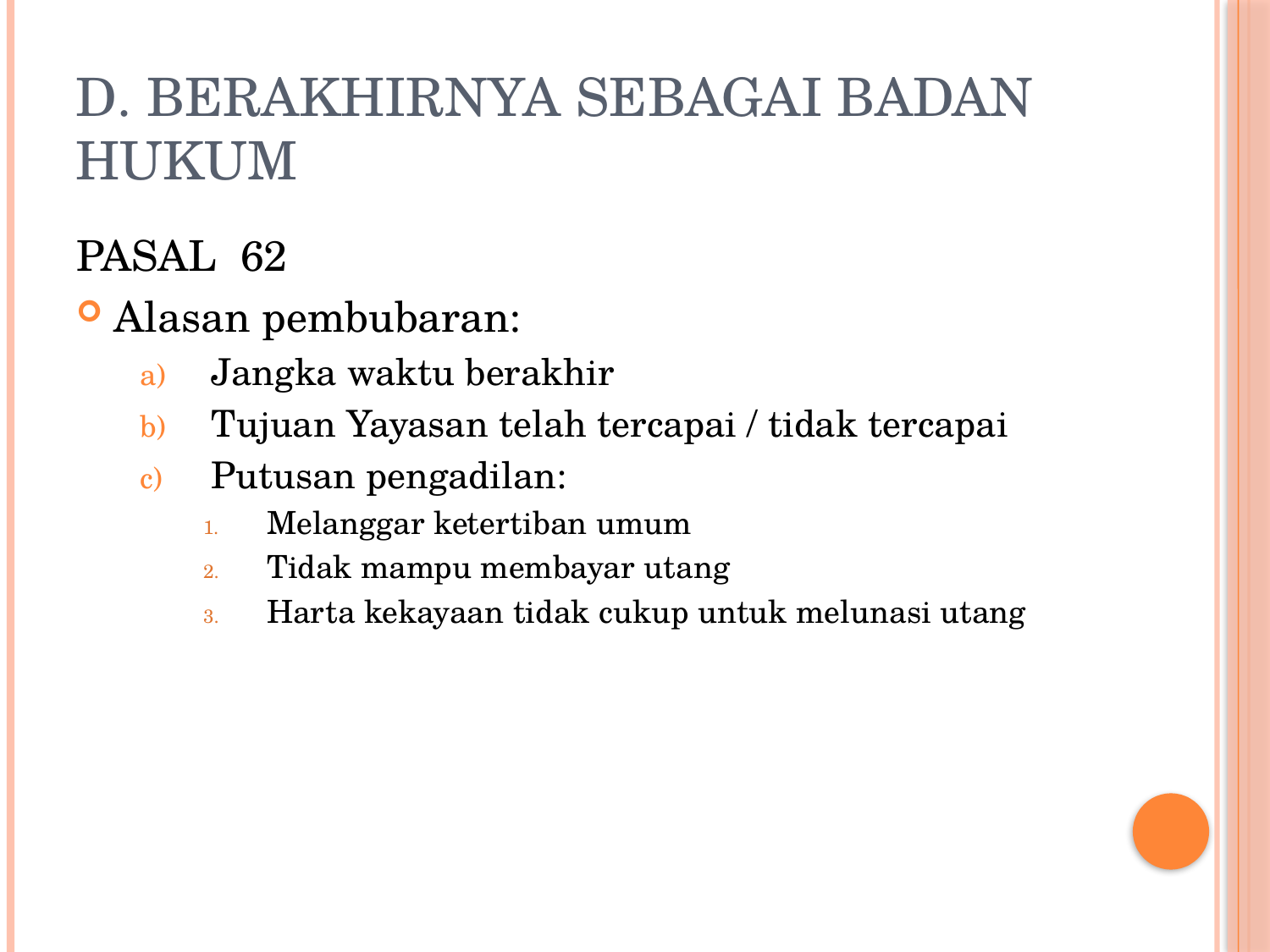

# D. Berakhirnya sebagai badan hukum
PASAL  62
Alasan pembubaran:
Jangka waktu berakhir
Tujuan Yayasan telah tercapai / tidak tercapai
Putusan pengadilan:
Melanggar ketertiban umum
Tidak mampu membayar utang
Harta kekayaan tidak cukup untuk melunasi utang